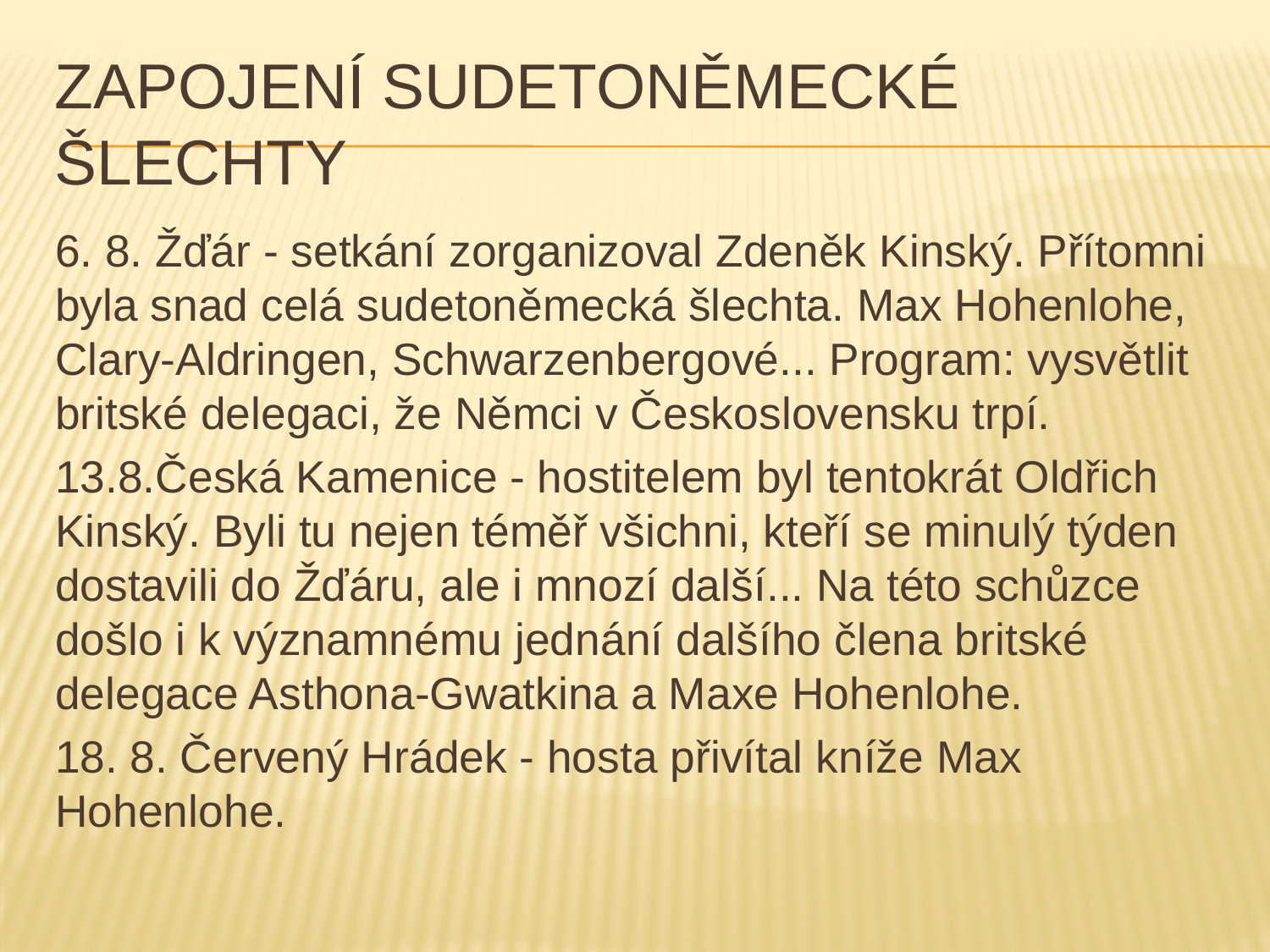

# zapojení sudetoněmecké šlechty
6. 8. Žďár - setkání zorganizoval Zdeněk Kinský. Přítomni byla snad celá sudetoněmecká šlechta. Max Hohenlohe, Clary-Aldringen, Schwarzenbergové... Program: vysvětlit britské delegaci, že Němci v Československu trpí.
13.8.Česká Kamenice - hostitelem byl tentokrát Oldřich Kinský. Byli tu nejen téměř všichni, kteří se minulý týden dostavili do Žďáru, ale i mnozí další... Na této schůzce došlo i k významnému jednání dalšího člena britské delegace Asthona-Gwatkina a Maxe Hohenlohe.
18. 8. Červený Hrádek - hosta přivítal kníže Max Hohenlohe.